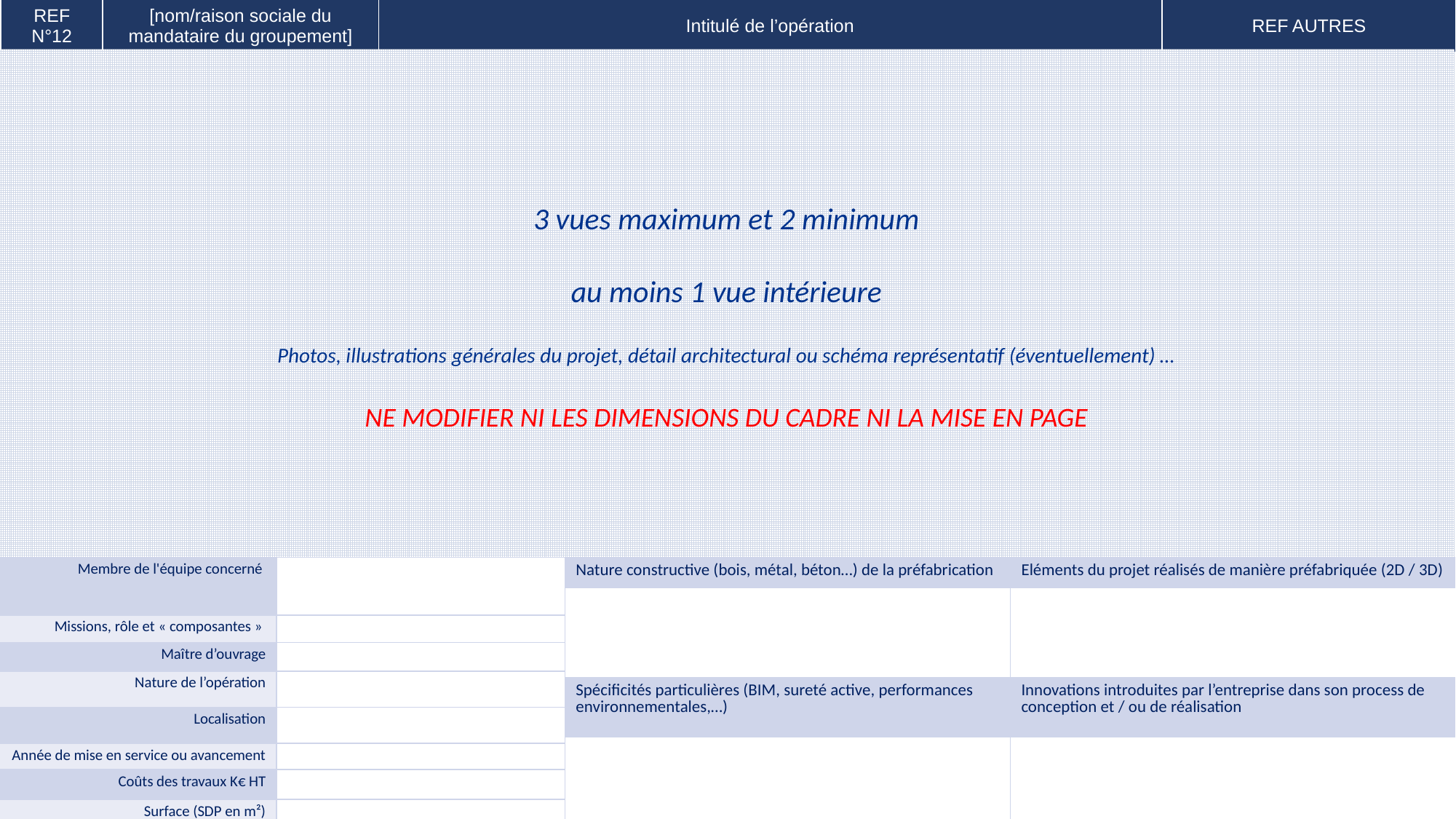

| REF N°12 | [nom/raison sociale du mandataire du groupement] | Intitulé de l’opération | REF AUTRES |
| --- | --- | --- | --- |
3 vues maximum et 2 minimum

au moins 1 vue intérieure

Photos, illustrations générales du projet, détail architectural ou schéma représentatif (éventuellement) …

NE MODIFIER NI LES DIMENSIONS DU CADRE NI LA MISE EN PAGE
| Membre de l'équipe concerné |  | Nature constructive (bois, métal, béton…) de la préfabrication | Eléments du projet réalisés de manière préfabriquée (2D / 3D) |
| --- | --- | --- | --- |
|  |  |  |  |
| Missions, rôle et « composantes » |  |  |  |
| Maître d’ouvrage |  |  |  |
| Nature de l’opération |  |  |  |
|  |  | Spécificités particulières (BIM, sureté active, performances environnementales,…) | Innovations introduites par l’entreprise dans son process de conception et / ou de réalisation |
| Localisation |  |  |  |
|  |  |  |  |
| Année de mise en service ou avancement |  |  |  |
| Coûts des travaux K€ HT |  |  |  |
| Surface (SDP en m²) |  |  |  |